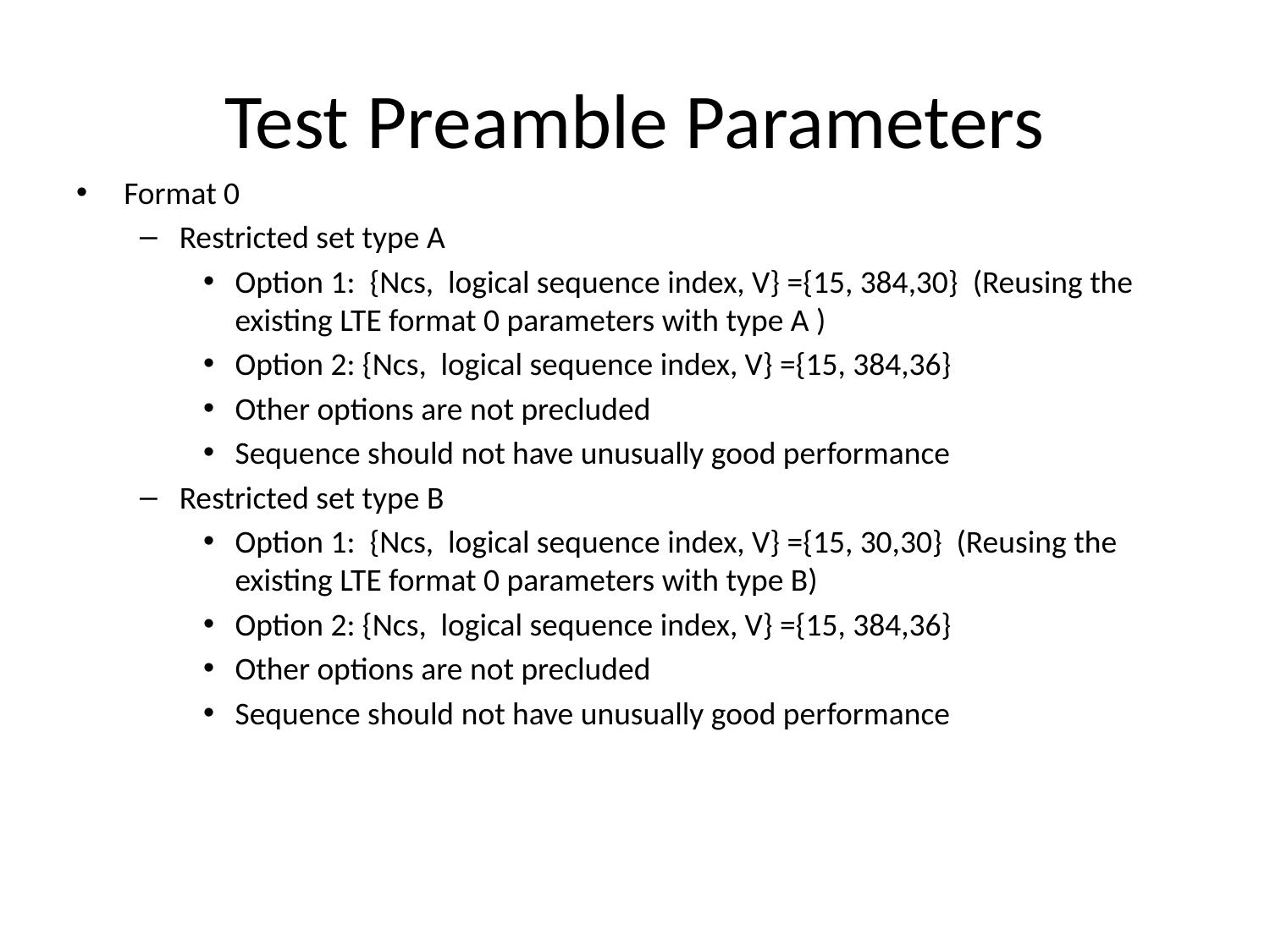

# Test Preamble Parameters
Format 0
Restricted set type A
Option 1:  {Ncs,  logical sequence index, V} ={15, 384,30}  (Reusing the existing LTE format 0 parameters with type A )
Option 2: {Ncs,  logical sequence index, V} ={15, 384,36}
Other options are not precluded
Sequence should not have unusually good performance
Restricted set type B
Option 1:  {Ncs,  logical sequence index, V} ={15, 30,30}  (Reusing the existing LTE format 0 parameters with type B)
Option 2: {Ncs,  logical sequence index, V} ={15, 384,36}
Other options are not precluded
Sequence should not have unusually good performance